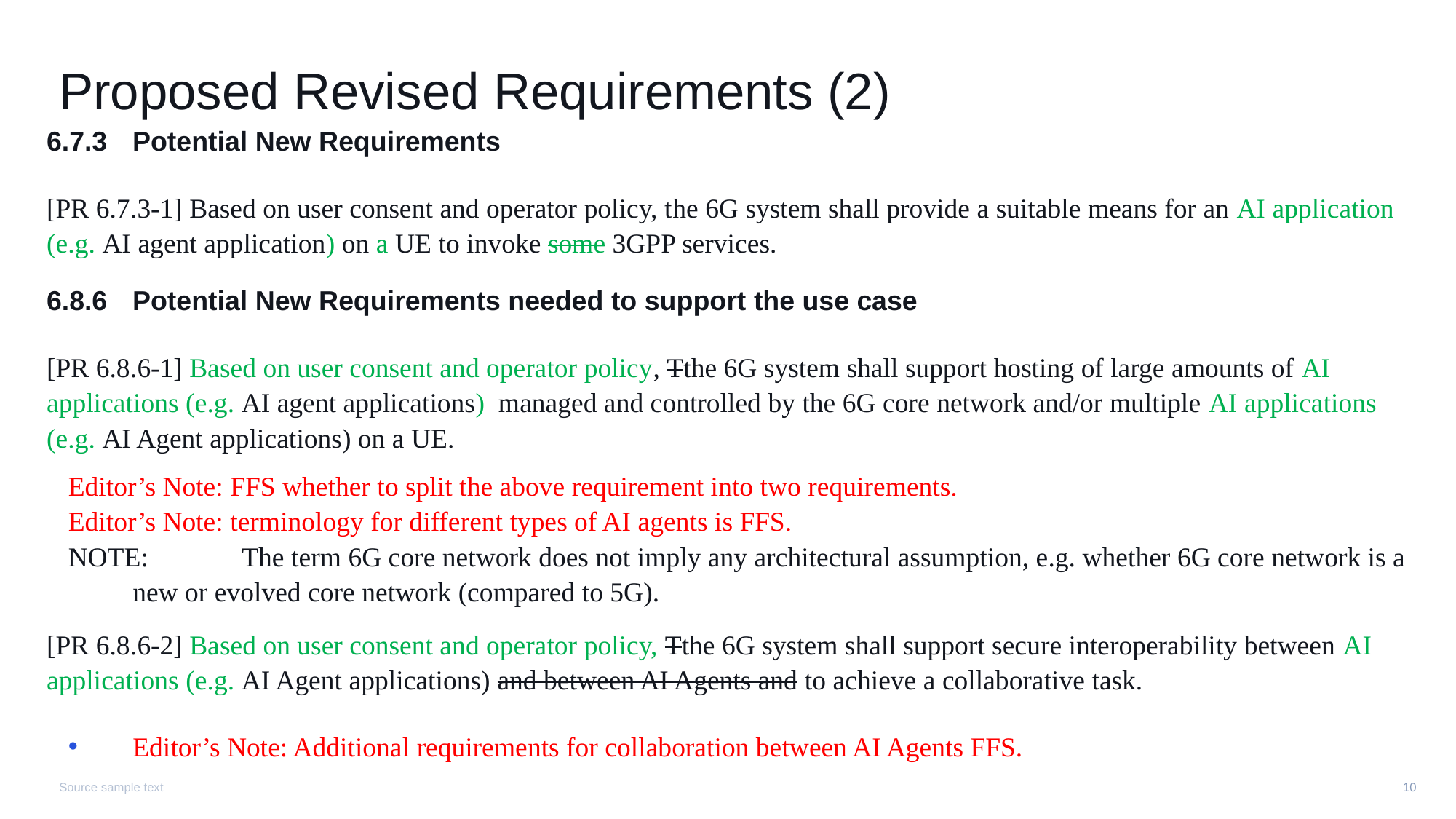

# Proposed Revised Requirements (2)
6.7.3	Potential New Requirements
[PR 6.7.3-1] Based on user consent and operator policy, the 6G system shall provide a suitable means for an AI application (e.g. AI agent application) on a UE to invoke some 3GPP services.
6.8.6	Potential New Requirements needed to support the use case
[PR 6.8.6-1] Based on user consent and operator policy, Tthe 6G system shall support hosting of large amounts of AI applications (e.g. AI agent applications)  managed and controlled by the 6G core network and/or multiple AI applications (e.g. AI Agent applications) on a UE.
Editor’s Note: FFS whether to split the above requirement into two requirements.
Editor’s Note: terminology for different types of AI agents is FFS.
NOTE:	The term 6G core network does not imply any architectural assumption, e.g. whether 6G core network is a new or evolved core network (compared to 5G).
[PR 6.8.6-2] Based on user consent and operator policy, Tthe 6G system shall support secure interoperability between AI applications (e.g. AI Agent applications) and between AI Agents and to achieve a collaborative task.
Editor’s Note: Additional requirements for collaboration between AI Agents FFS.

Source sample text